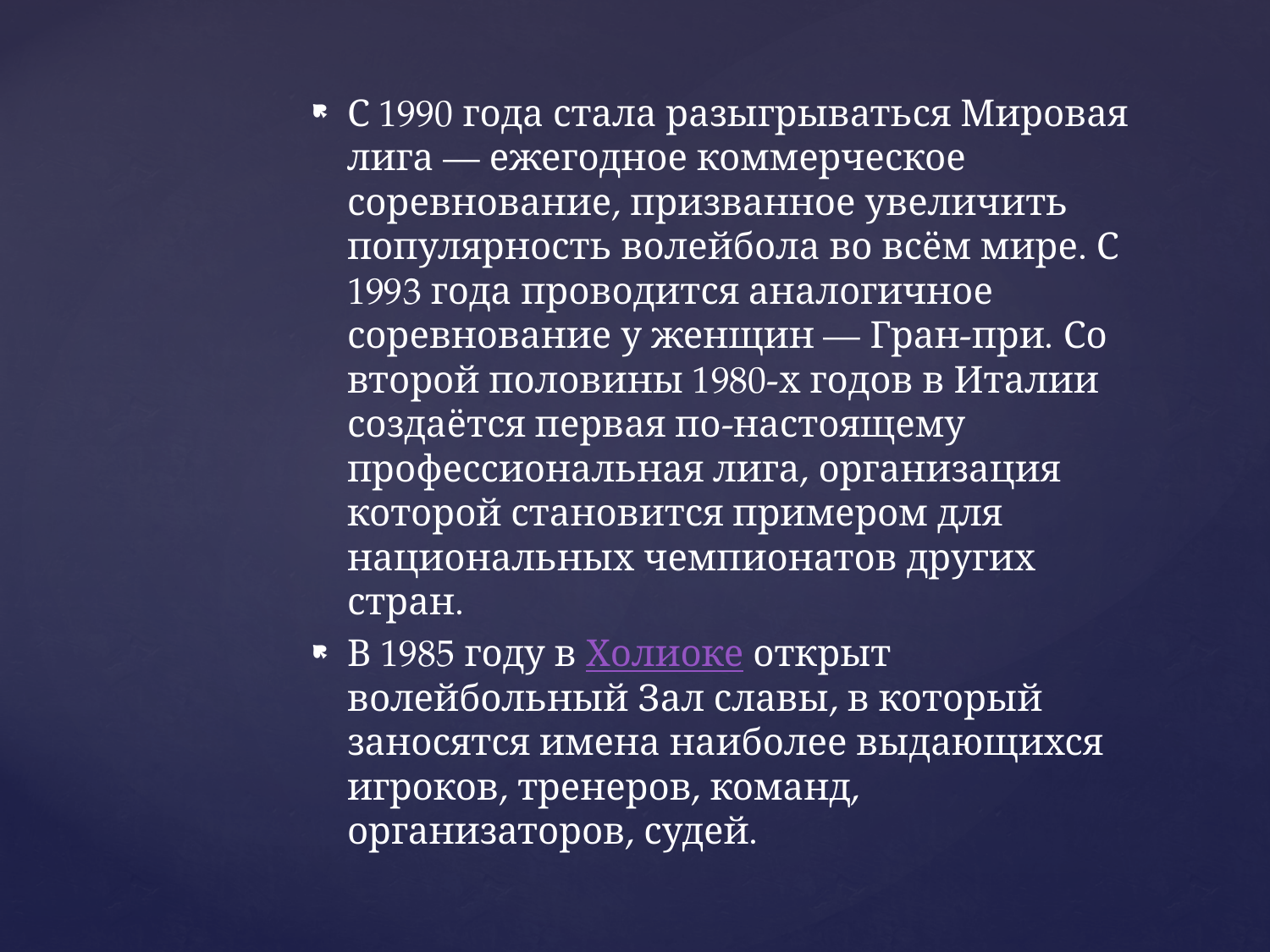

С 1990 года стала разыгрываться Мировая лига — ежегодное коммерческое соревнование, призванное увеличить популярность волейбола во всём мире. С 1993 года проводится аналогичное соревнование у женщин — Гран-при. Со второй половины 1980-х годов в Италии создаётся первая по-настоящему профессиональная лига, организация которой становится примером для национальных чемпионатов других стран.
В 1985 году в Холиоке открыт волейбольный Зал славы, в который заносятся имена наиболее выдающихся игроков, тренеров, команд, организаторов, судей.